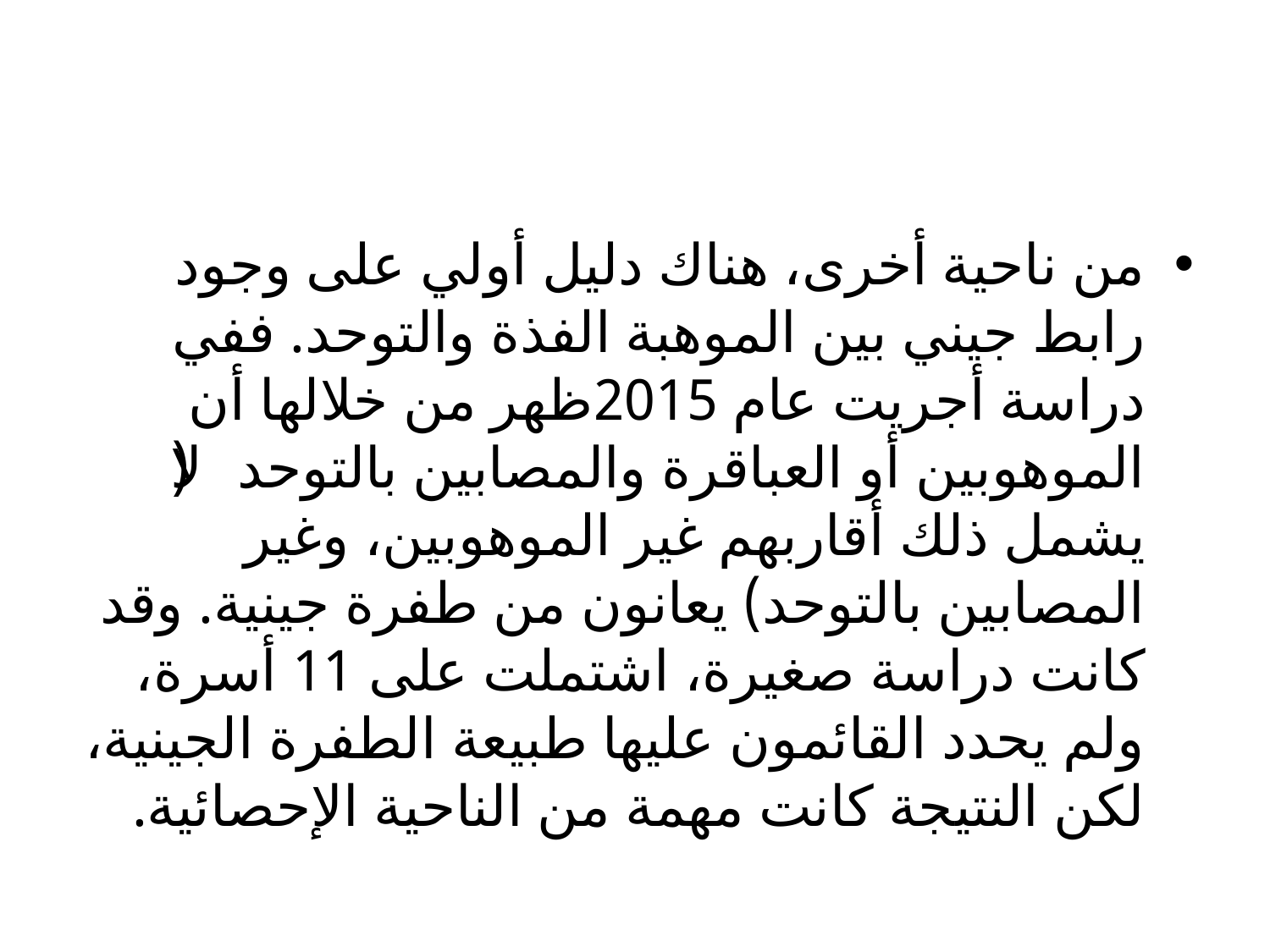

من ناحية أخرى، هناك دليل أولي على وجود رابط جيني بين الموهبة الفذة والتوحد. ففي دراسة أجريت عام 2015ظهر من خلالها أن الموهوبين أو العباقرة والمصابين بالتوحد (لا يشمل ذلك أقاربهم غير الموهوبين، وغير المصابين بالتوحد) يعانون من طفرة جينية. وقد كانت دراسة صغيرة، اشتملت على 11 أسرة، ولم يحدد القائمون عليها طبيعة الطفرة الجينية، لكن النتيجة كانت مهمة من الناحية الإحصائية.